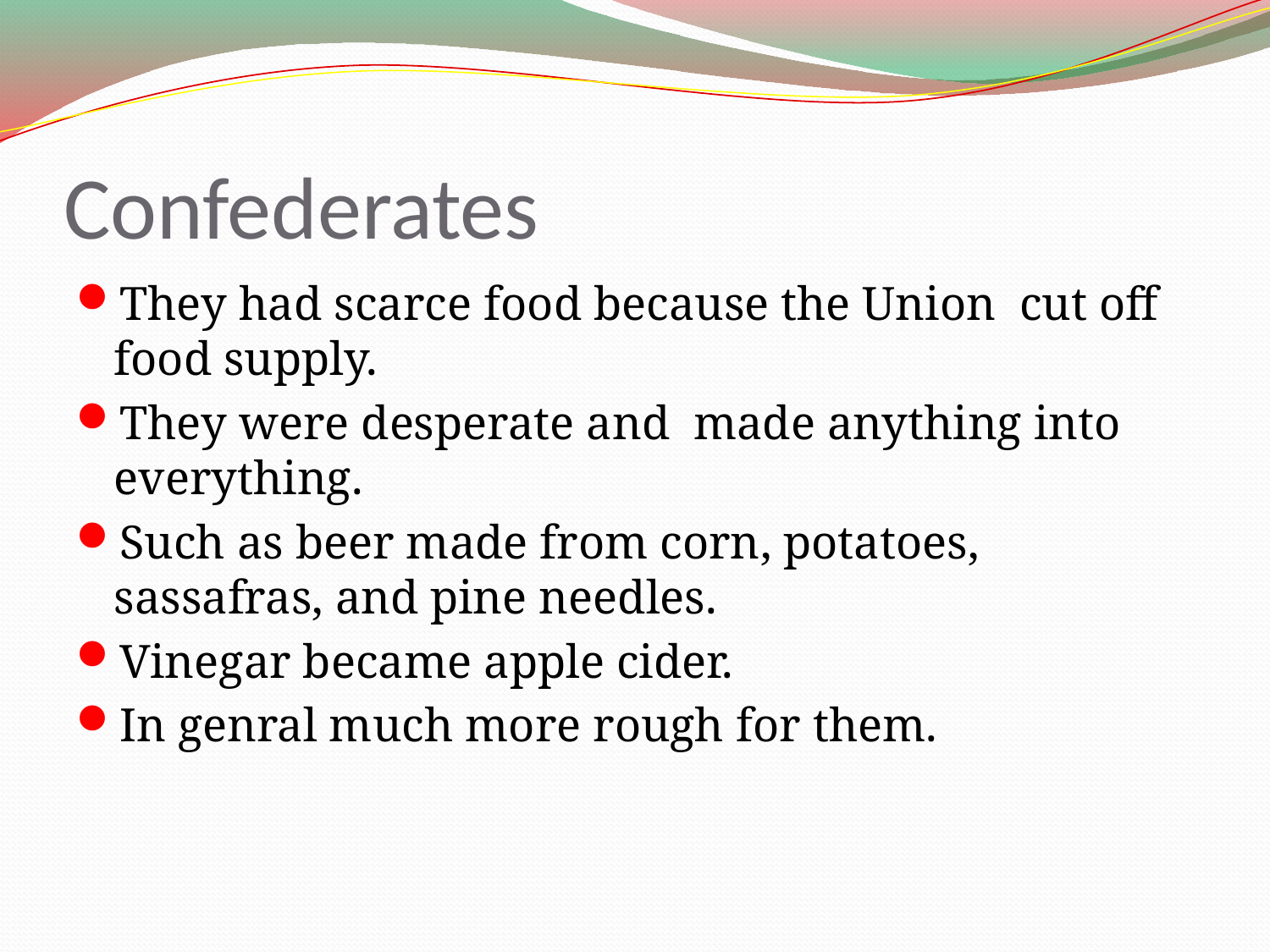

# Confederates
They had scarce food because the Union  cut off food supply.
They were desperate and  made anything into everything.
Such as beer made from corn, potatoes, sassafras, and pine needles.
Vinegar became apple cider.
In genral much more rough for them.